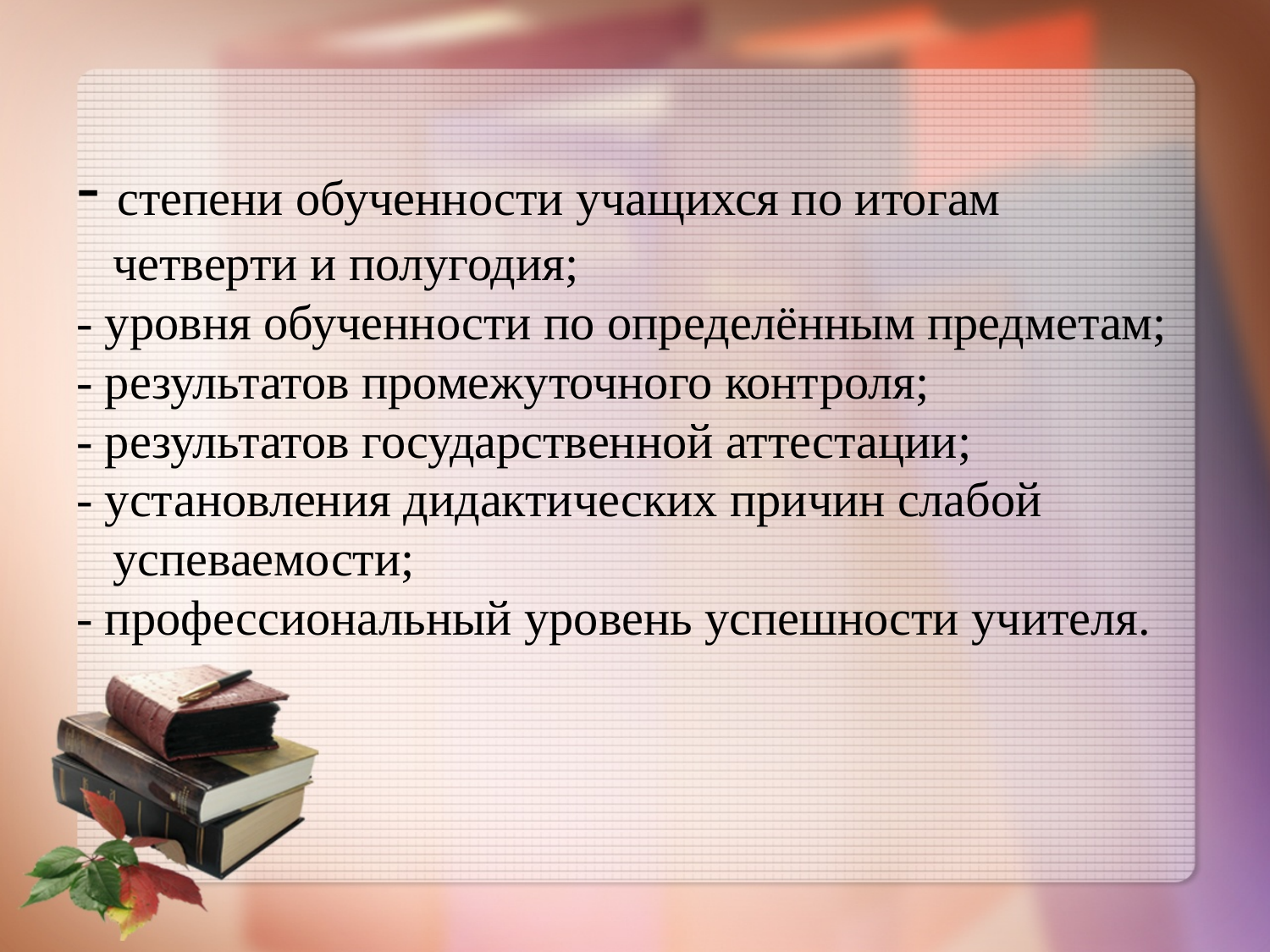

# - степени обученности учащихся по итогам четверти и полугодия; - уровня обученности по определённым предметам; - результатов промежуточного контроля; - результатов государственной аттестации; - установления дидактических причин слабой успеваемости; - профессиональный уровень успешности учителя.